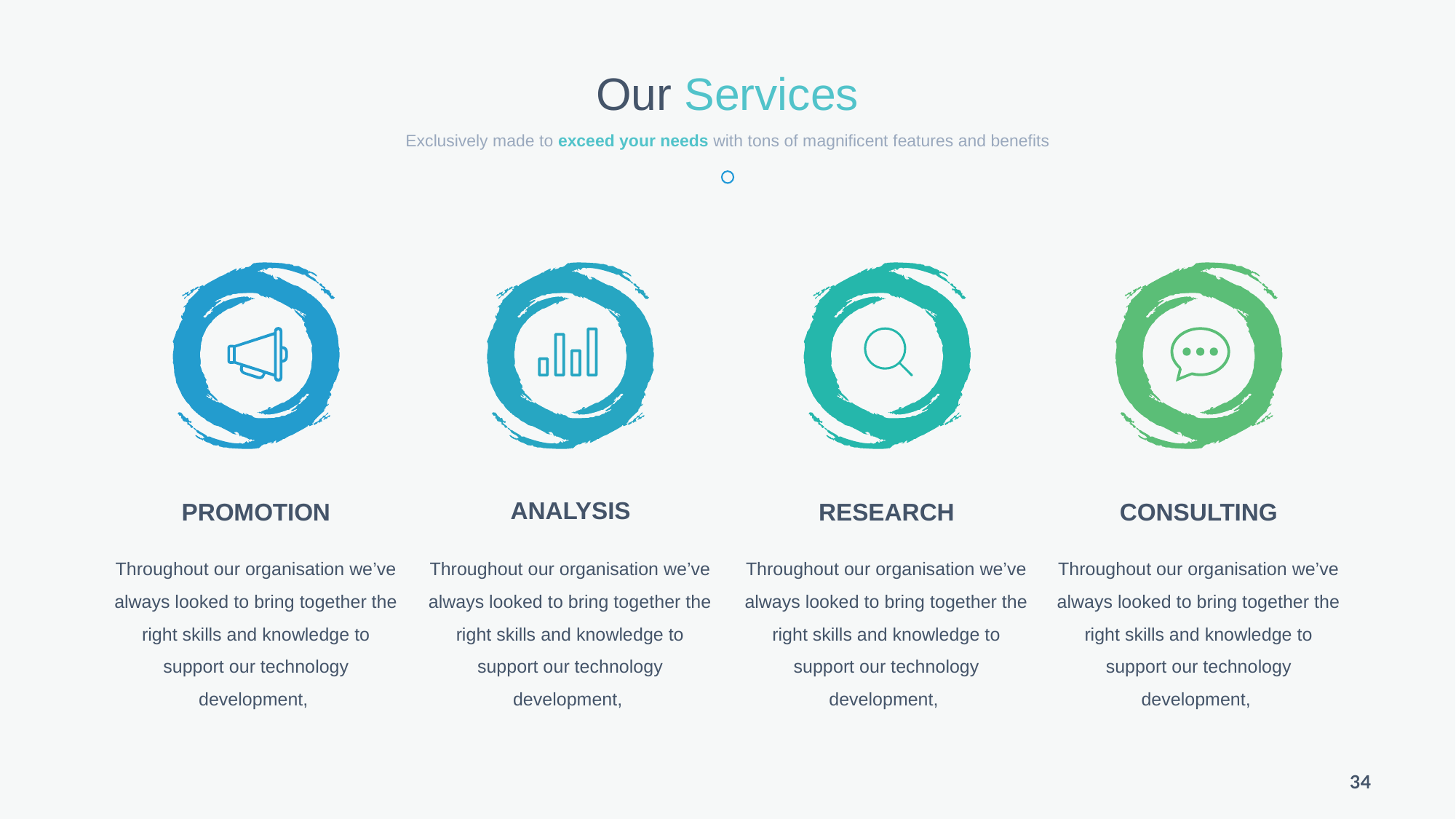

Our Services
Exclusively made to exceed your needs with tons of magnificent features and benefits

ANALYSIS
RESEARCH
CONSULTING
PROMOTION
Throughout our organisation we’ve always looked to bring together the right skills and knowledge to support our technology development,
Throughout our organisation we’ve always looked to bring together the right skills and knowledge to support our technology development,
Throughout our organisation we’ve always looked to bring together the right skills and knowledge to support our technology development,
Throughout our organisation we’ve always looked to bring together the right skills and knowledge to support our technology development,